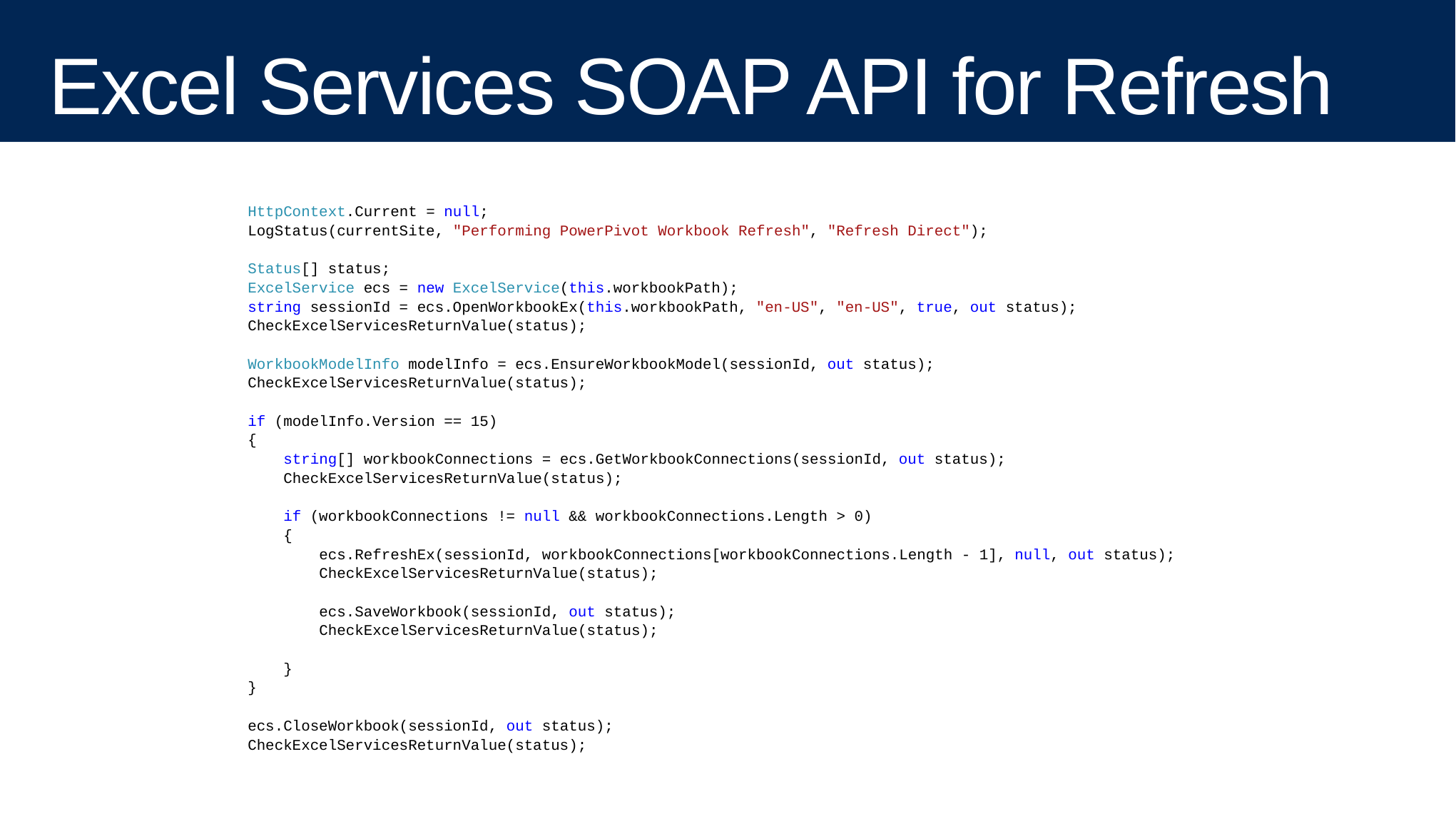

# Excel Services SOAP API for Refresh
 	        HttpContext.Current = null;
                    LogStatus(currentSite, "Performing PowerPivot Workbook Refresh", "Refresh Direct");

                    Status[] status;
                    ExcelService ecs = new ExcelService(this.workbookPath);
                    string sessionId = ecs.OpenWorkbookEx(this.workbookPath, "en-US", "en-US", true, out status);
                    CheckExcelServicesReturnValue(status);

                    WorkbookModelInfo modelInfo = ecs.EnsureWorkbookModel(sessionId, out status);
                    CheckExcelServicesReturnValue(status);

                    if (modelInfo.Version == 15)
                    {
                        string[] workbookConnections = ecs.GetWorkbookConnections(sessionId, out status);
                        CheckExcelServicesReturnValue(status);

                        if (workbookConnections != null && workbookConnections.Length > 0)
                        {
                            ecs.RefreshEx(sessionId, workbookConnections[workbookConnections.Length - 1], null, out status);
                            CheckExcelServicesReturnValue(status);

                            ecs.SaveWorkbook(sessionId, out status);
                            CheckExcelServicesReturnValue(status);

                        }
                    }

                    ecs.CloseWorkbook(sessionId, out status);
                    CheckExcelServicesReturnValue(status);